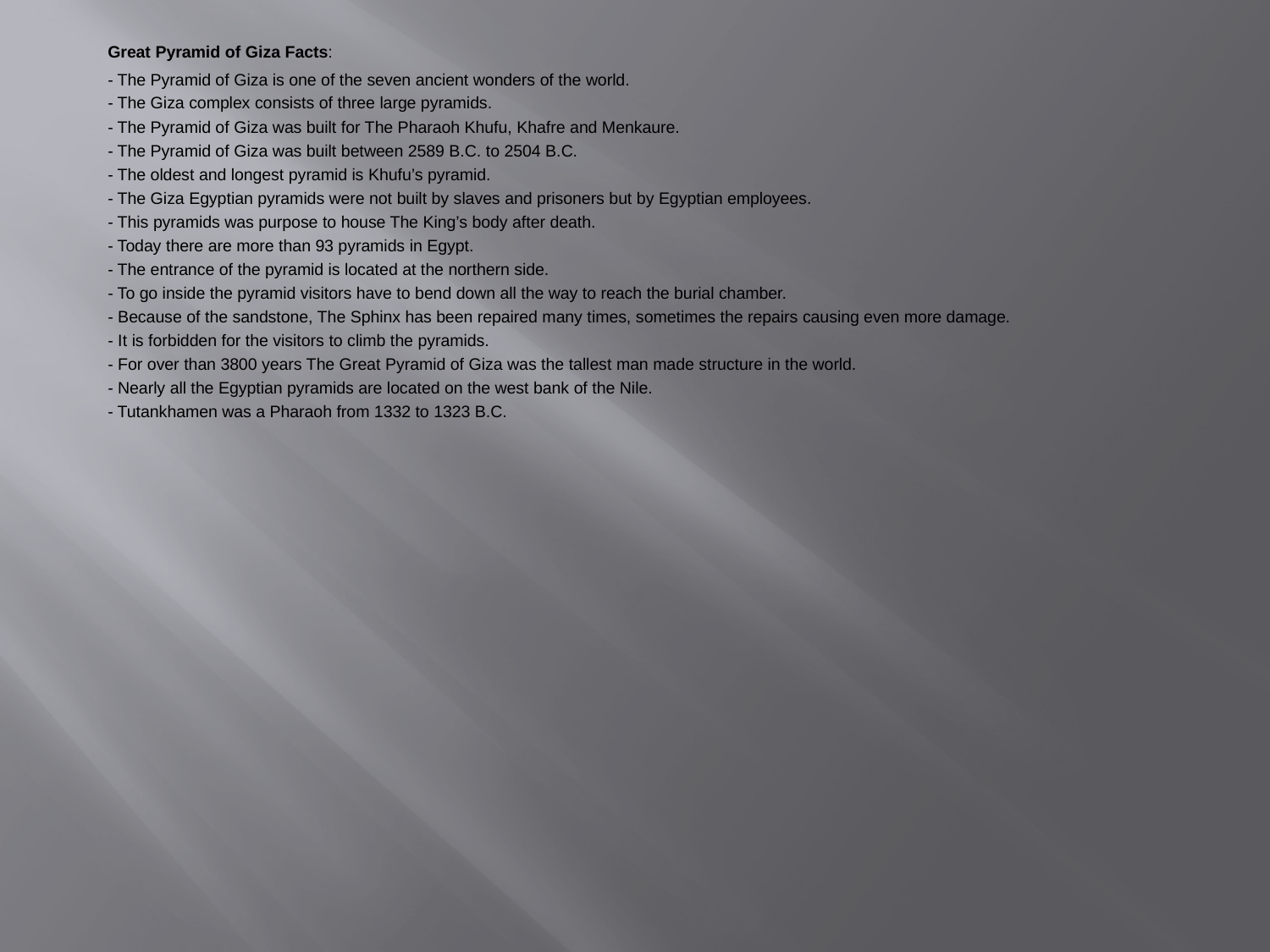

Great Pyramid of Giza Facts:
- The Pyramid of Giza is one of the seven ancient wonders of the world.
- The Giza complex consists of three large pyramids.
- The Pyramid of Giza was built for The Pharaoh Khufu, Khafre and Menkaure.
- The Pyramid of Giza was built between 2589 B.C. to 2504 B.C.
- The oldest and longest pyramid is Khufu’s pyramid.
- The Giza Egyptian pyramids were not built by slaves and prisoners but by Egyptian employees.
- This pyramids was purpose to house The King’s body after death.
- Today there are more than 93 pyramids in Egypt.
- The entrance of the pyramid is located at the northern side.
- To go inside the pyramid visitors have to bend down all the way to reach the burial chamber.
- Because of the sandstone, The Sphinx has been repaired many times, sometimes the repairs causing even more damage.
- It is forbidden for the visitors to climb the pyramids.
- For over than 3800 years The Great Pyramid of Giza was the tallest man made structure in the world.
- Nearly all the Egyptian pyramids are located on the west bank of the Nile.
- Tutankhamen was a Pharaoh from 1332 to 1323 B.C.